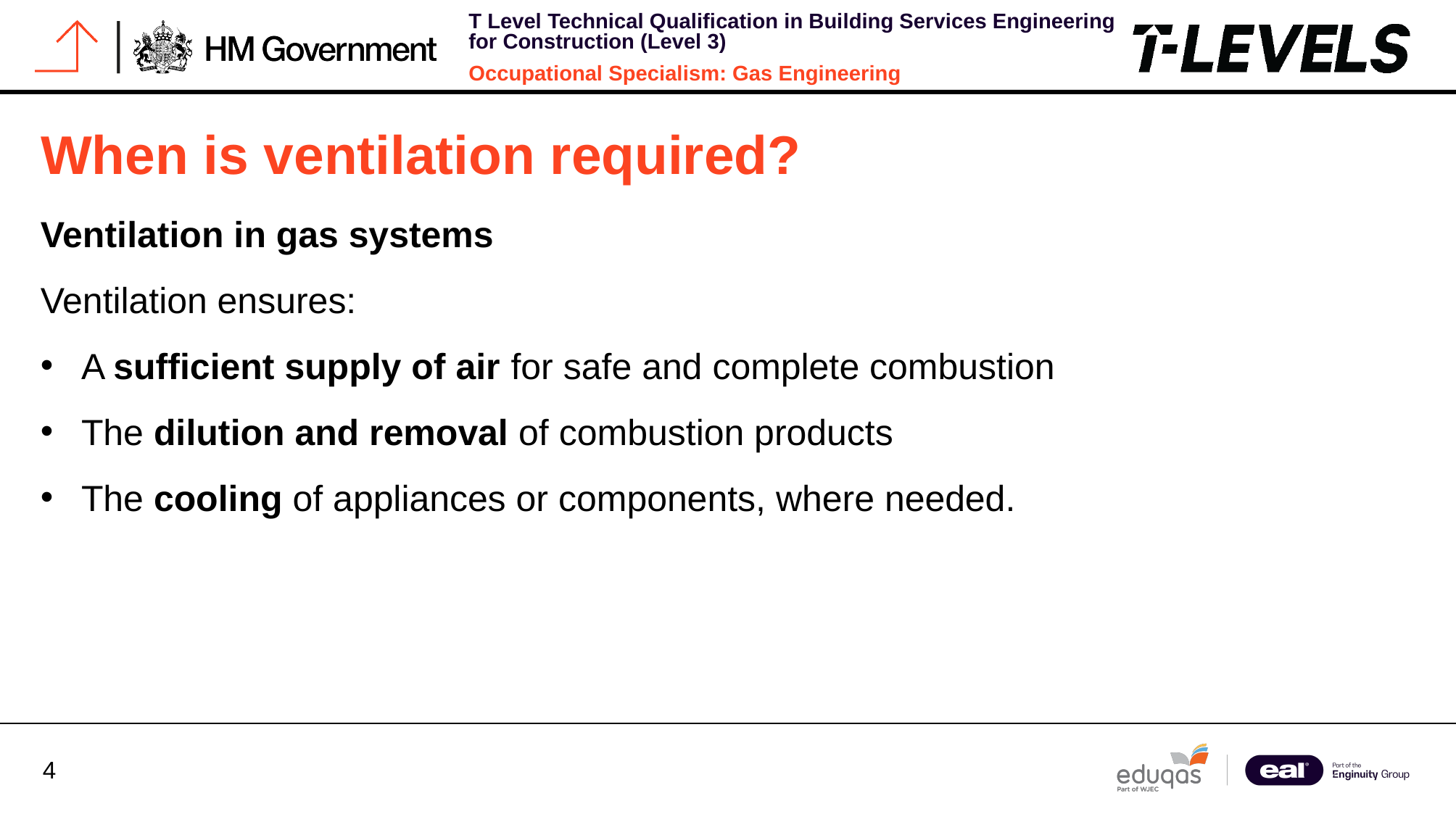

# When is ventilation required?
Ventilation in gas systems
Ventilation ensures:
A sufficient supply of air for safe and complete combustion
The dilution and removal of combustion products
The cooling of appliances or components, where needed.